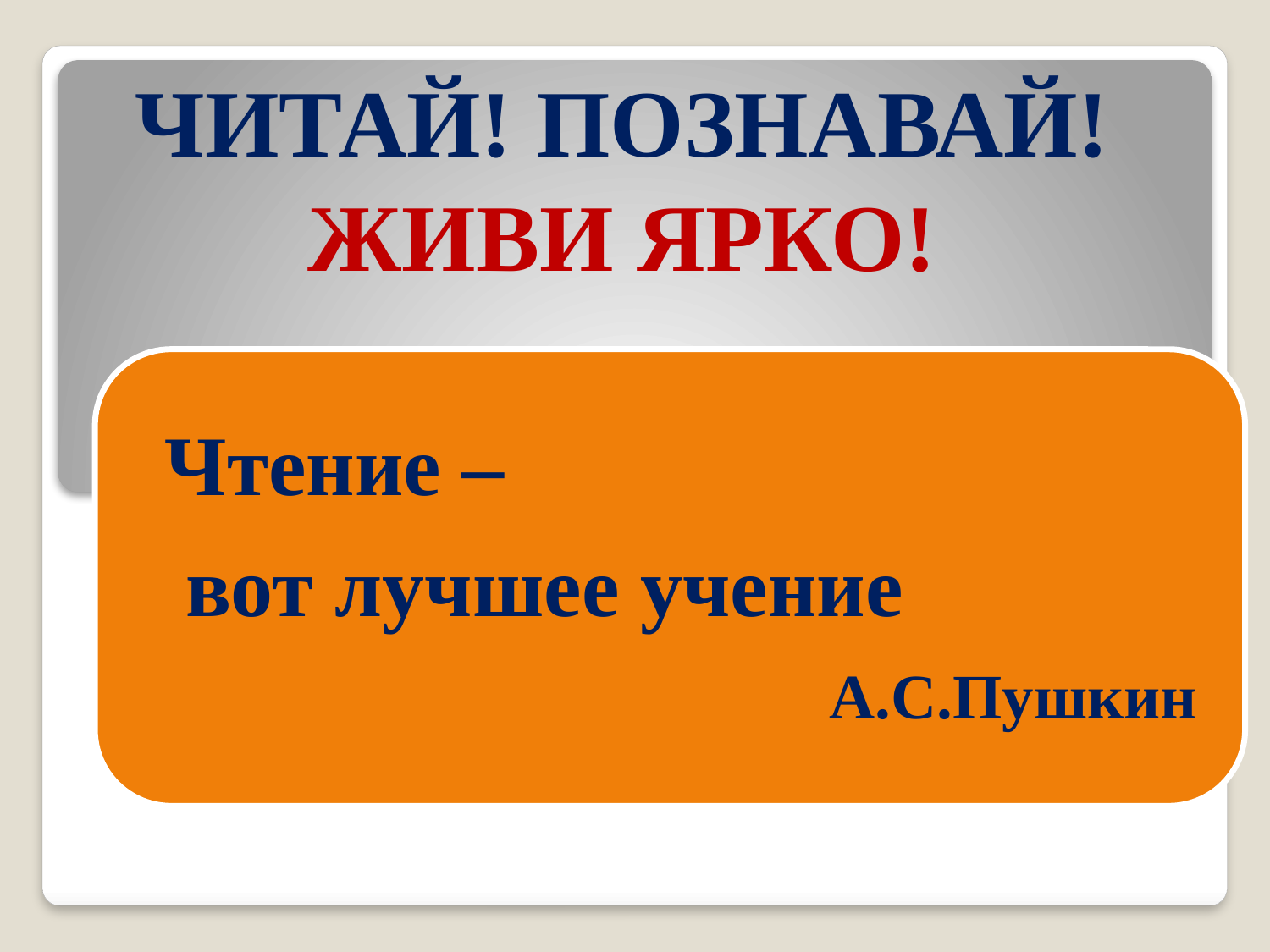

# ЧИТАЙ! ПОЗНАВАЙ! ЖИВИ ЯРКО!
Чтение –
 вот лучшее учение
А.С.Пушкин